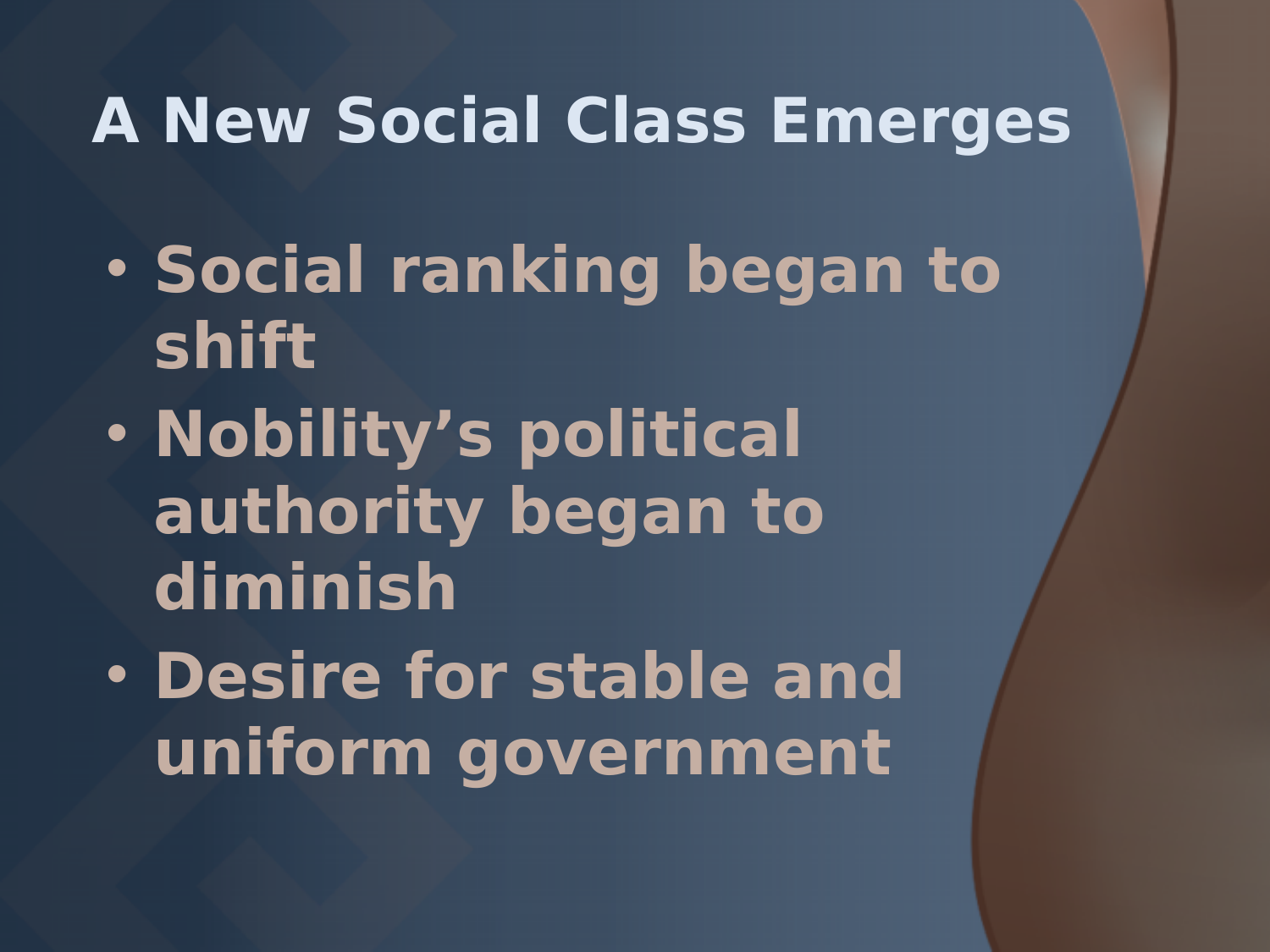

# A New Social Class Emerges
Social ranking began to shift
Nobility’s political authority began to diminish
Desire for stable and uniform government